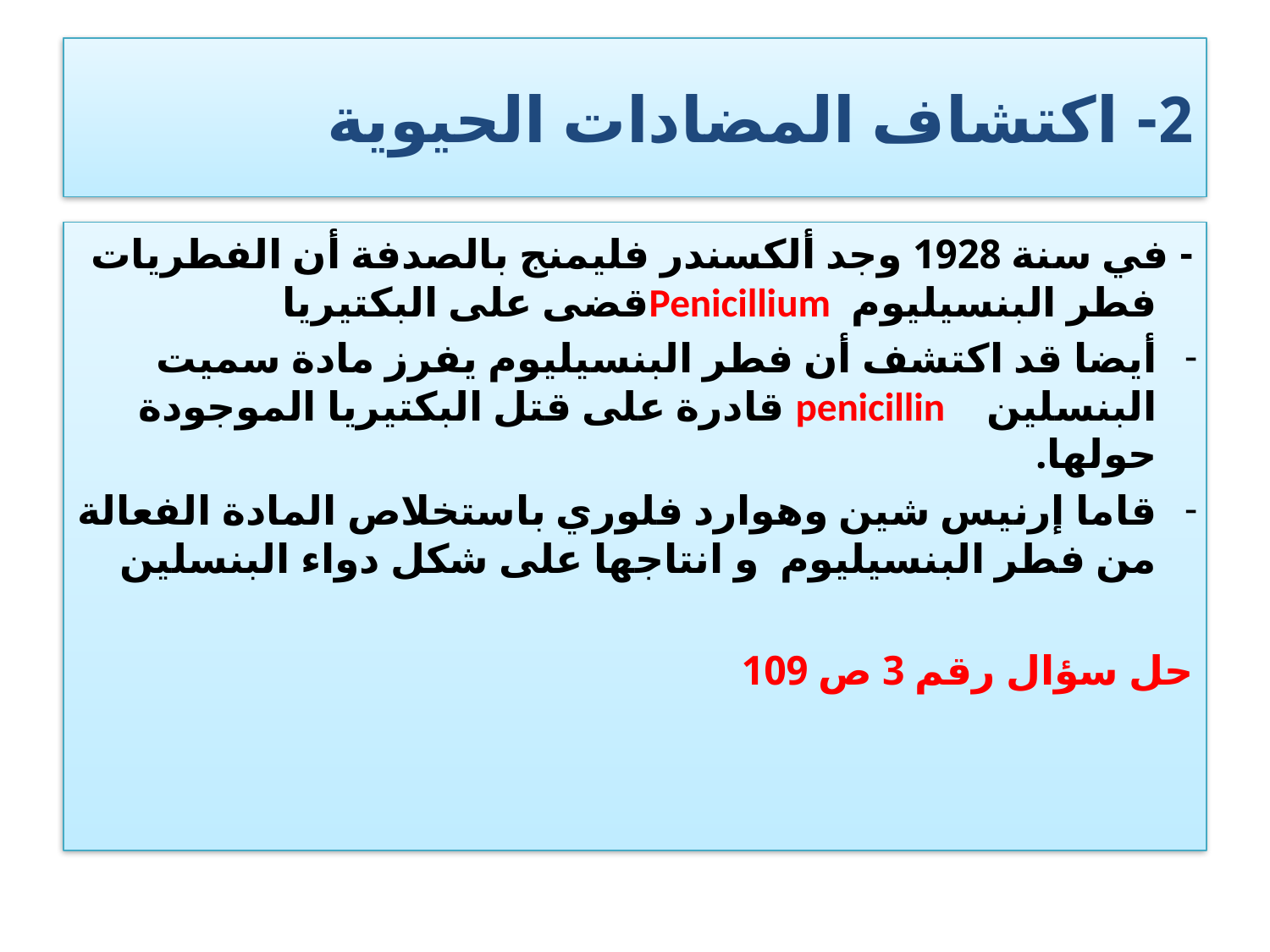

# 2- اكتشاف المضادات الحيوية
- في سنة 1928 وجد ألكسندر فليمنج بالصدفة أن الفطريات فطر البنسيليوم  Penicilliumقضى على البكتيريا
أيضا قد اكتشف أن فطر البنسيليوم يفرز مادة سميت البنسلين    penicillin قادرة على قتل البكتيريا الموجودة حولها.
قاما إرنيس شين وهوارد فلوري باستخلاص المادة الفعالة من فطر البنسيليوم  و انتاجها على شكل دواء البنسلين

حل سؤال رقم 3 ص 109